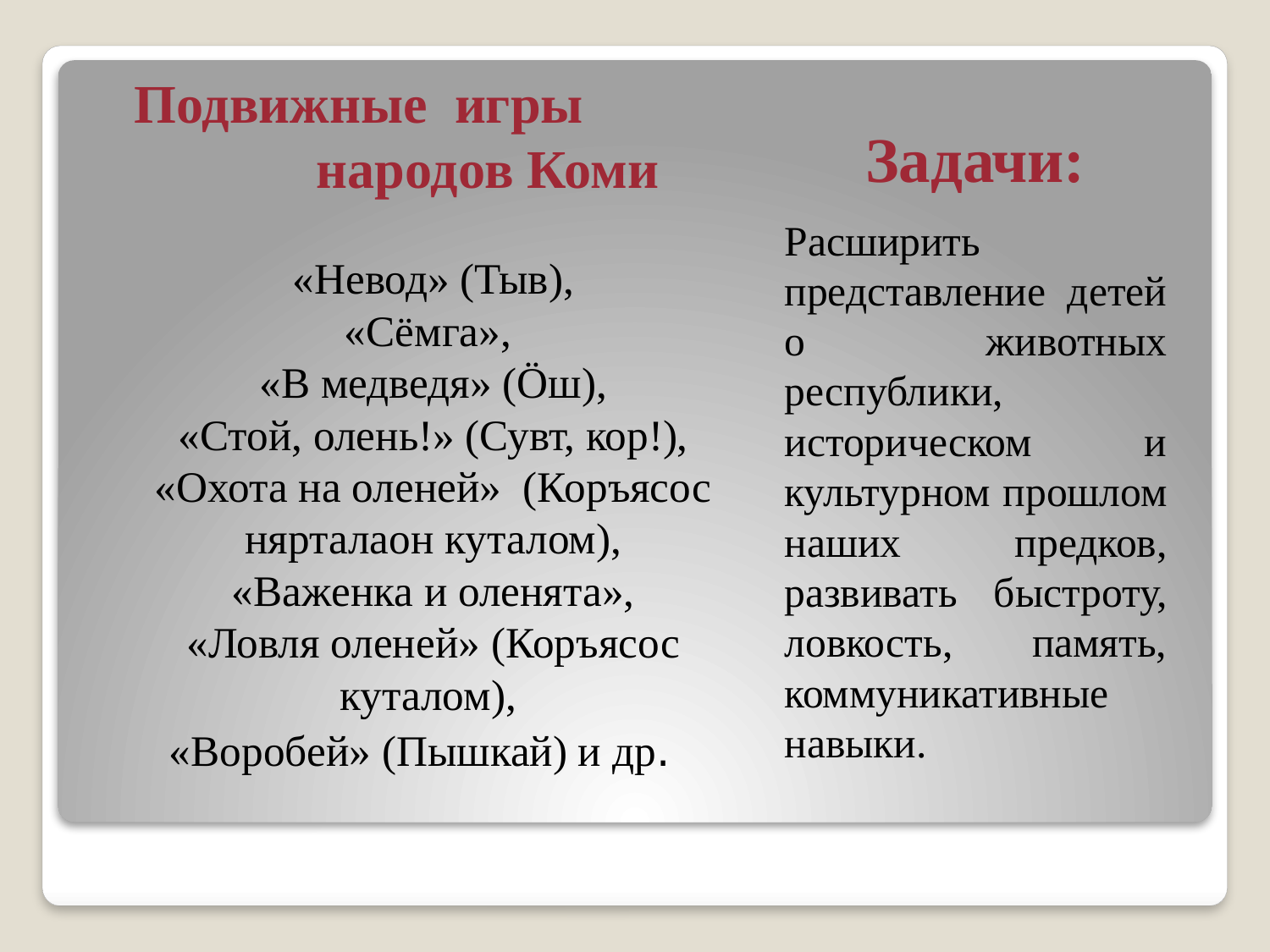

Подвижные  игры                    народов Коми
«Невод» (Тыв),
«Сёмга»,
«В медведя» (Öш),
«Стой, олень!» (Сувт, кор!),
«Охота на оленей»  (Коръясос нярталаон куталом),
«Важенка и оленята»,
«Ловля оленей» (Коръясос куталом),
«Воробей» (Пышкай) и др.
# Задачи:
Расширить представление детей о животных республики, историческом и культурном прошлом наших предков,
развивать быстроту, ловкость, память, коммуникативные навыки.